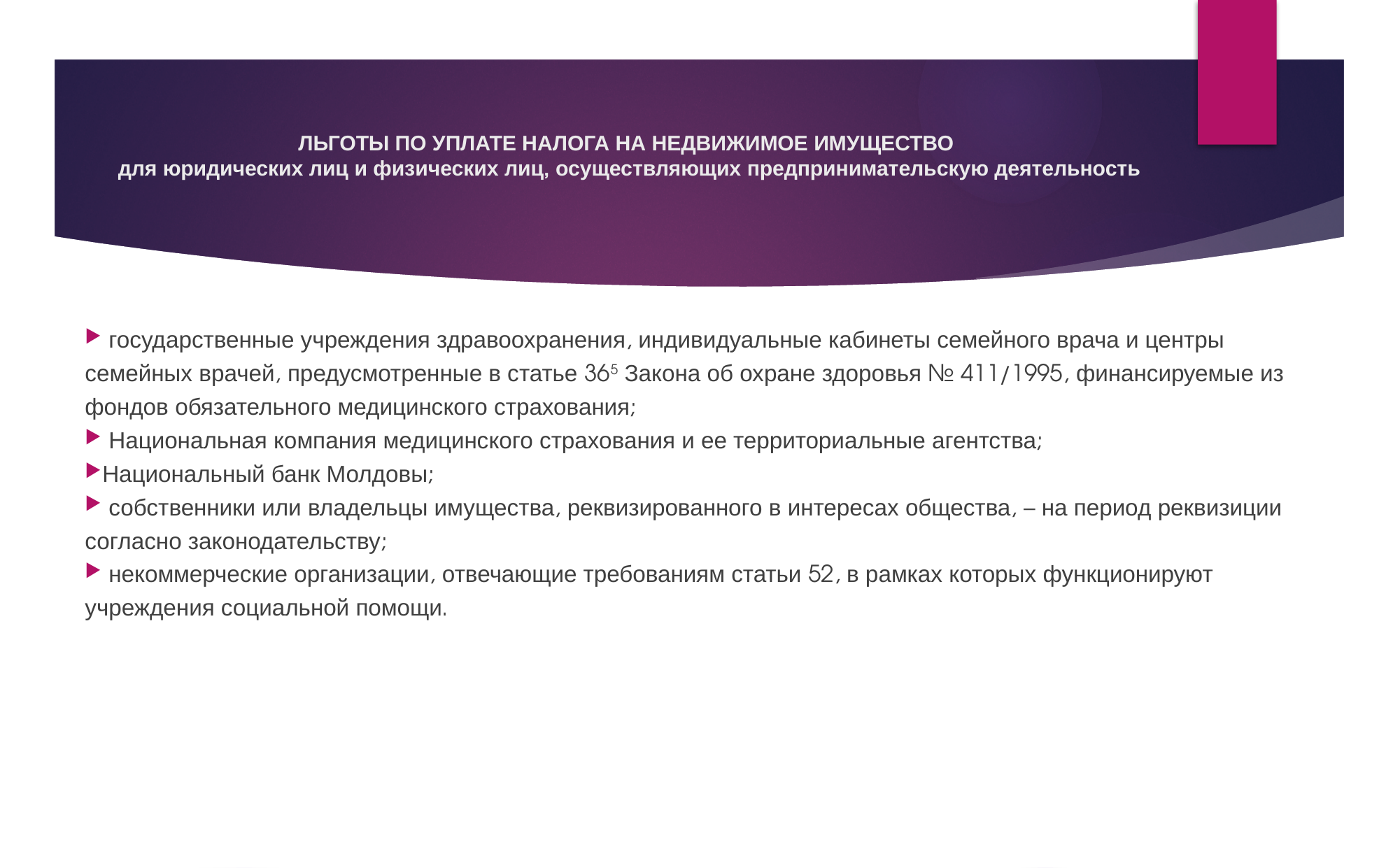

# ЛЬГОТЫ ПО УПЛАТЕ НАЛОГА НА НЕДВИЖИМОЕ ИМУЩЕСТВО для юридических лиц и физических лиц, осуществляющих предпринимательскую деятельность
 государственные учреждения здравоохранения, индивидуальные кабинеты семейного врача и центры семейных врачей, предусмотренные в статье 365 Закона об охране здоровья № 411/1995, финансируемые из фондов обязательного медицинского страхования;
 Национальная компания медицинского страхования и ее территориальные агентства;
Национальный банк Молдовы;
 собственники или владельцы имущества, реквизированного в интересах общества, – на период реквизиции согласно законодательству;
 некоммерческие организации, отвечающие требованиям статьи 52, в рамках которых функционируют учреждения социальной помощи.